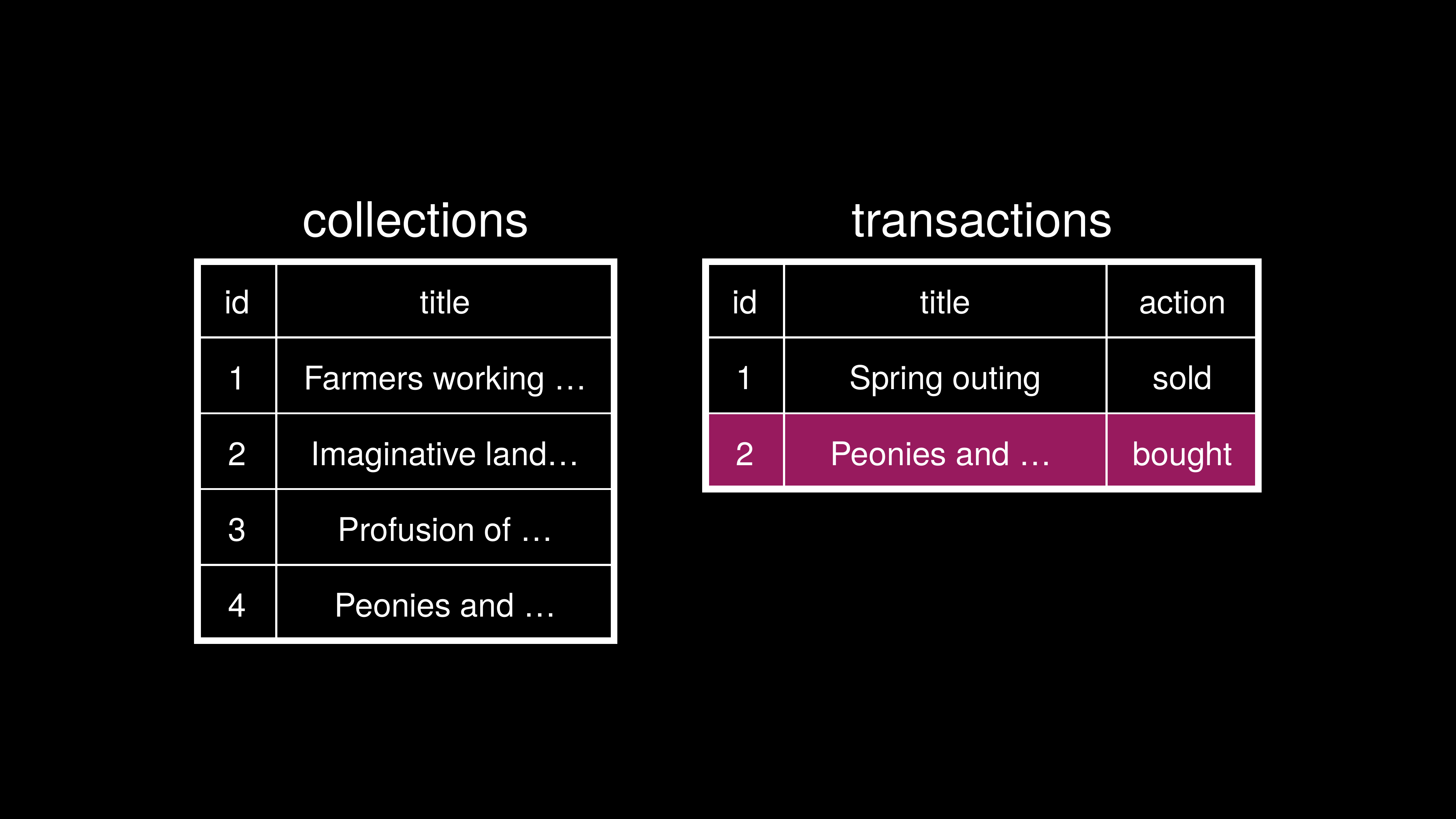

collections
transactions
| id | title | action |
| --- | --- | --- |
| 1 | Spring outing | sold |
| 2 | Peonies and … | bought |
| id | title |
| --- | --- |
| 1 | Farmers working … |
| 2 | Imaginative land… |
| 3 | Profusion of … |
| 4 | Peonies and … |